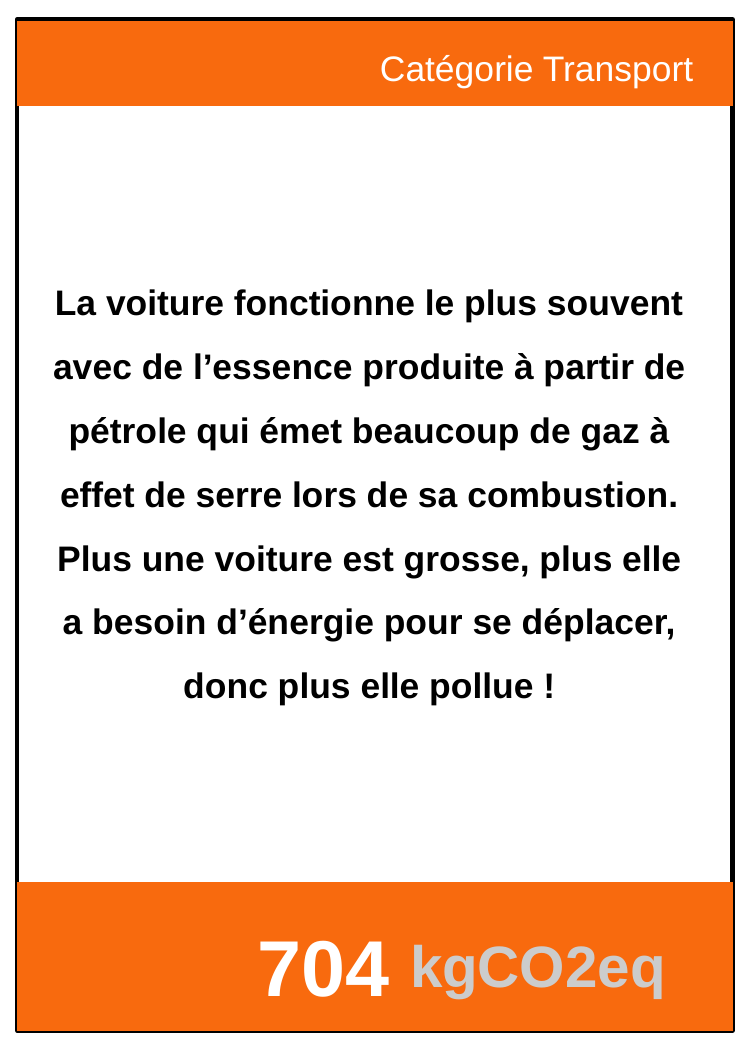

Catégorie Transport

La voiture fonctionne le plus souvent avec de l’essence produite à partir de pétrole qui émet beaucoup de gaz à effet de serre lors de sa combustion.
Plus une voiture est grosse, plus elle a besoin d’énergie pour se déplacer, donc plus elle pollue !

704
kgCO2eq